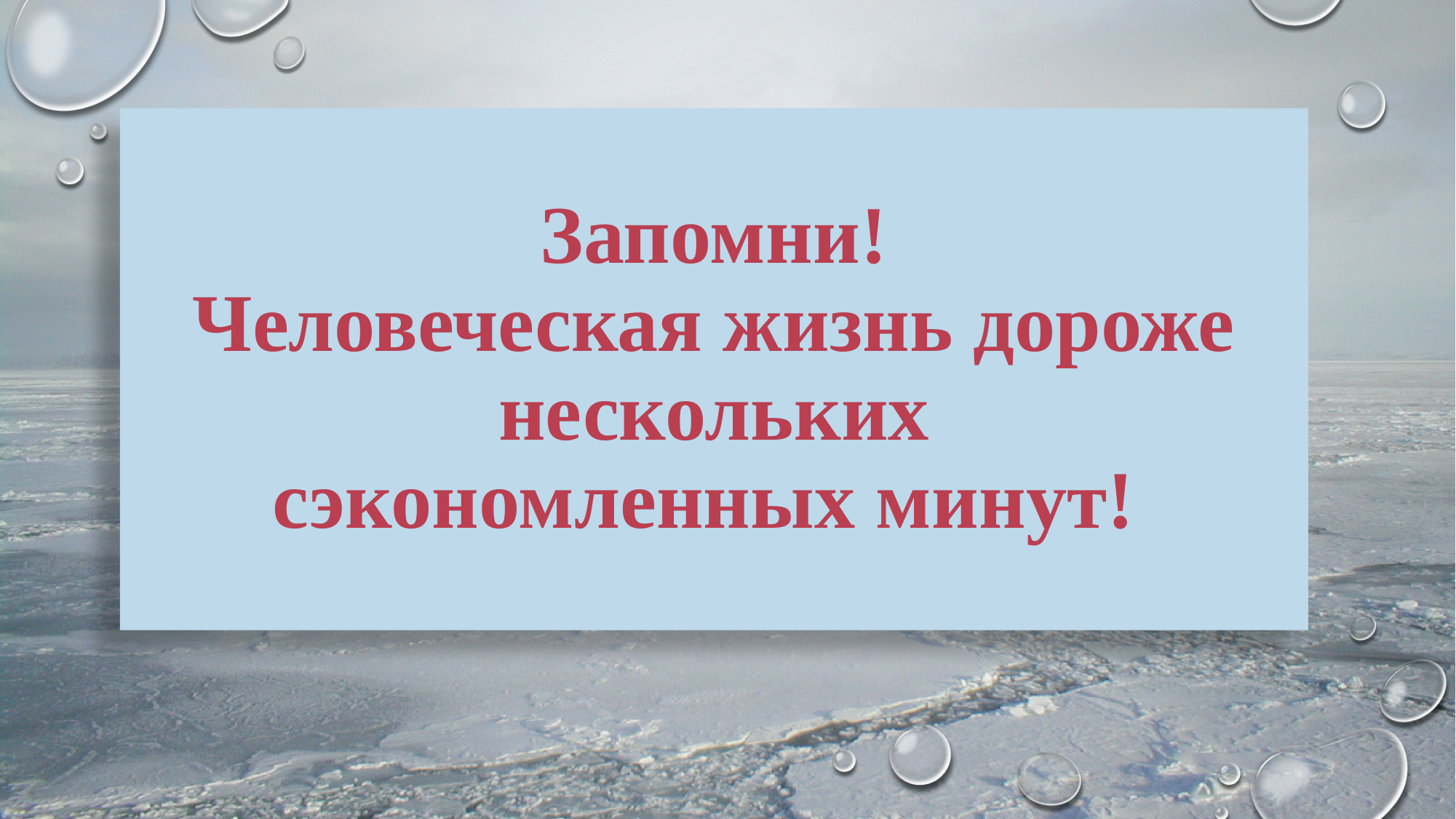

# Запомни! Человеческая жизнь дороже нескольких сэкономленных минут!